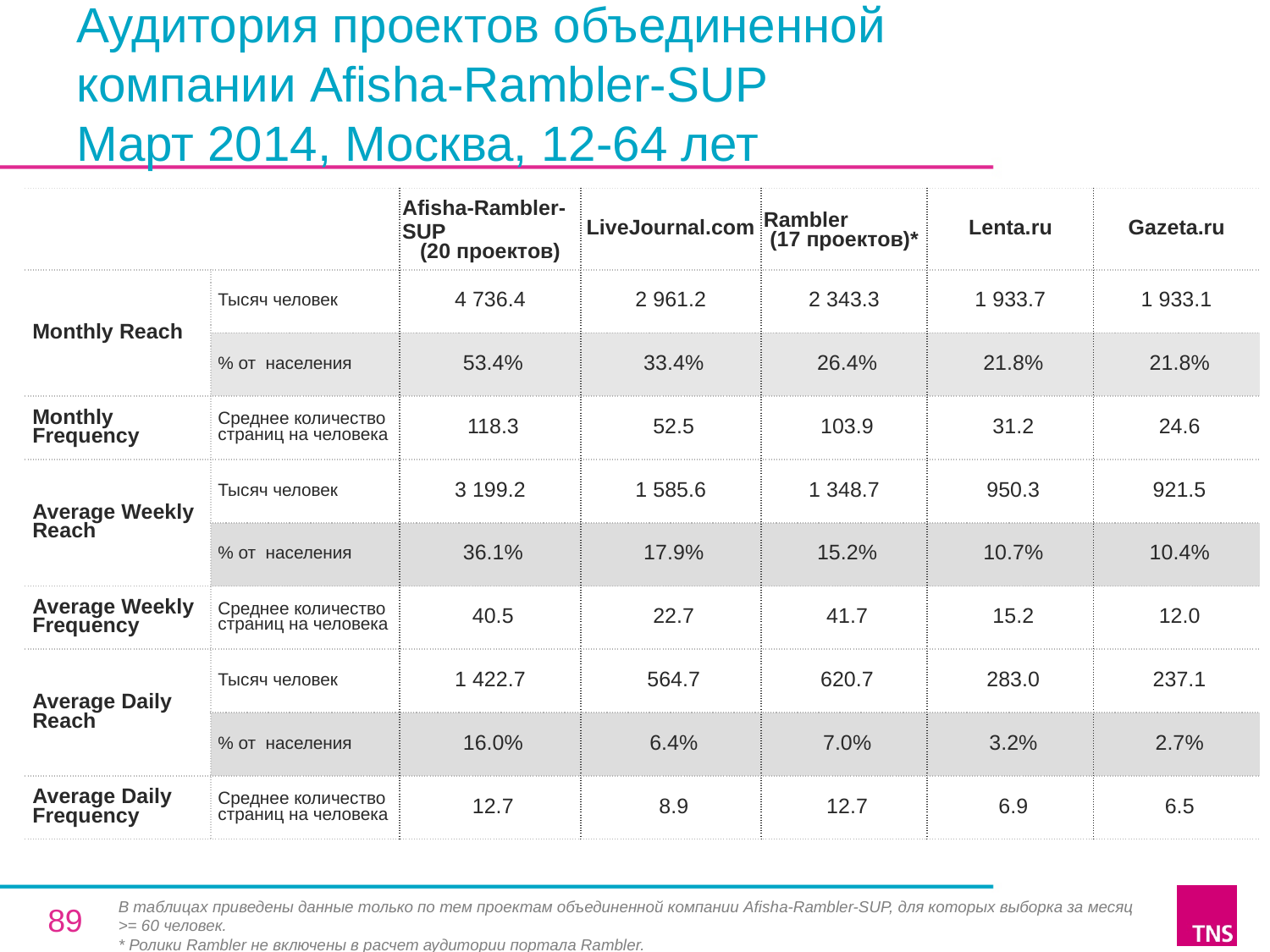

# Аудитория проектов объединенной
компании Afisha-Rambler-SUP
Март 2014, Москва, 12-64 лет
|  |  | Afisha-Rambler-SUP (20 проектов) | LiveJournal.com | Rambler (17 проектов)\* | Lenta.ru | Gazeta.ru |
| --- | --- | --- | --- | --- | --- | --- |
| Monthly Reach | Тысяч человек | 4 736.4 | 2 961.2 | 2 343.3 | 1 933.7 | 1 933.1 |
|  | % от населения | 53.4% | 33.4% | 26.4% | 21.8% | 21.8% |
| Monthly Frequency | Среднее количество страниц на человека | 118.3 | 52.5 | 103.9 | 31.2 | 24.6 |
| Average Weekly Reach | Тысяч человек | 3 199.2 | 1 585.6 | 1 348.7 | 950.3 | 921.5 |
|  | % от населения | 36.1% | 17.9% | 15.2% | 10.7% | 10.4% |
| Average Weekly Frequency | Среднее количество страниц на человека | 40.5 | 22.7 | 41.7 | 15.2 | 12.0 |
| Average Daily Reach | Тысяч человек | 1 422.7 | 564.7 | 620.7 | 283.0 | 237.1 |
|  | % от населения | 16.0% | 6.4% | 7.0% | 3.2% | 2.7% |
| Average Daily Frequency | Среднее количество страниц на человека | 12.7 | 8.9 | 12.7 | 6.9 | 6.5 |
В таблицах приведены данные только по тем проектам объединенной компании Afisha-Rambler-SUP, для которых выборка за месяц >= 60 человек.
* Ролики Rambler не включены в расчет аудитории портала Rambler.
89